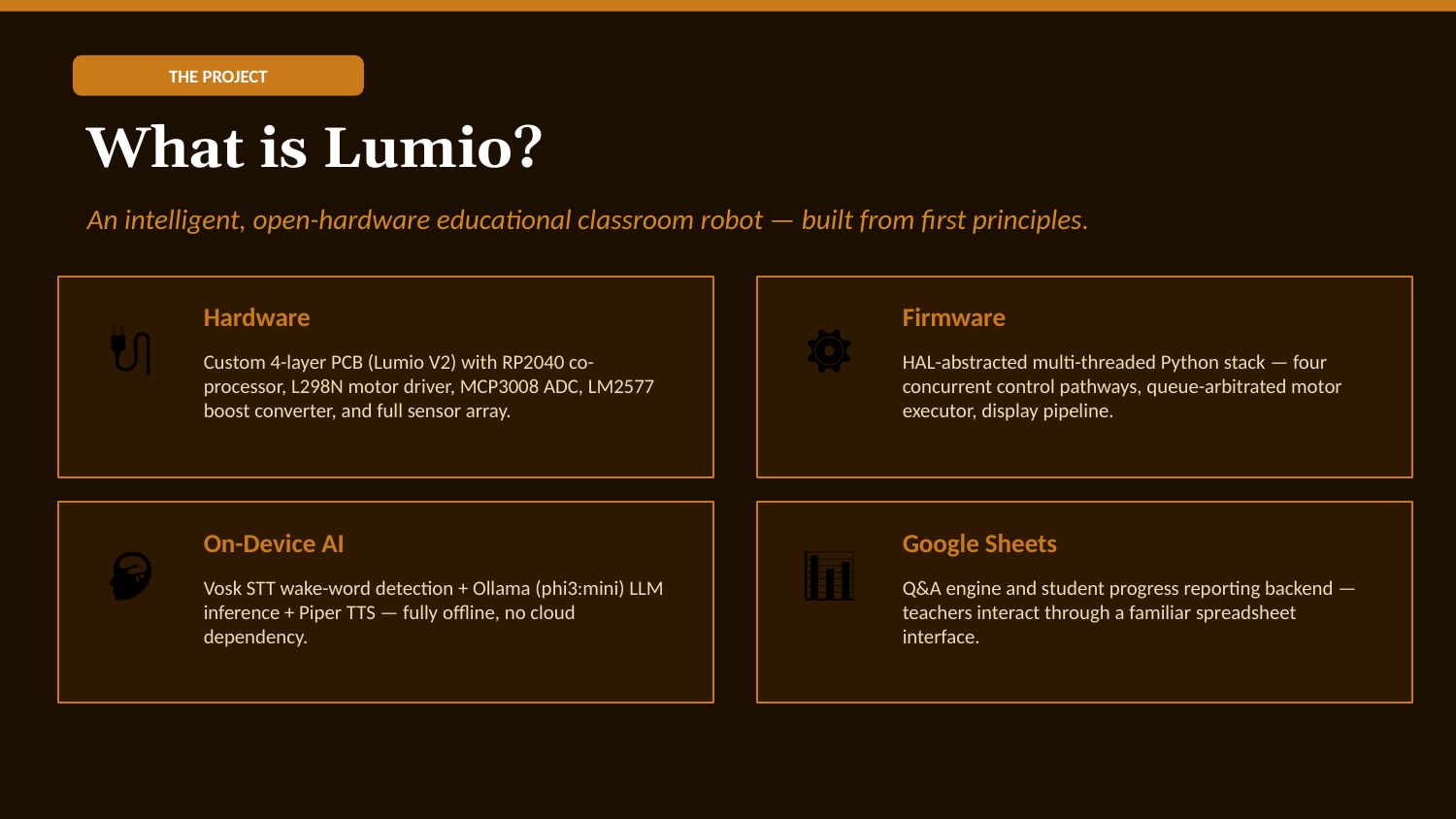

THE PROJECT
What is Lumio?
An intelligent, open-hardware educational classroom robot — built from first principles.

Hardware
Firmware
🔌
⚙️
Custom 4-layer PCB (Lumio V2) with RP2040 co-processor, L298N motor driver, MCP3008 ADC, LM2577 boost converter, and full sensor array.
HAL-abstracted multi-threaded Python stack — four concurrent control pathways, queue-arbitrated motor executor, display pipeline.

On-Device AI
Google Sheets
🧠
📊
Vosk STT wake-word detection + Ollama (phi3:mini) LLM inference + Piper TTS — fully offline, no cloud dependency.
Q&A engine and student progress reporting backend — teachers interact through a familiar spreadsheet interface.